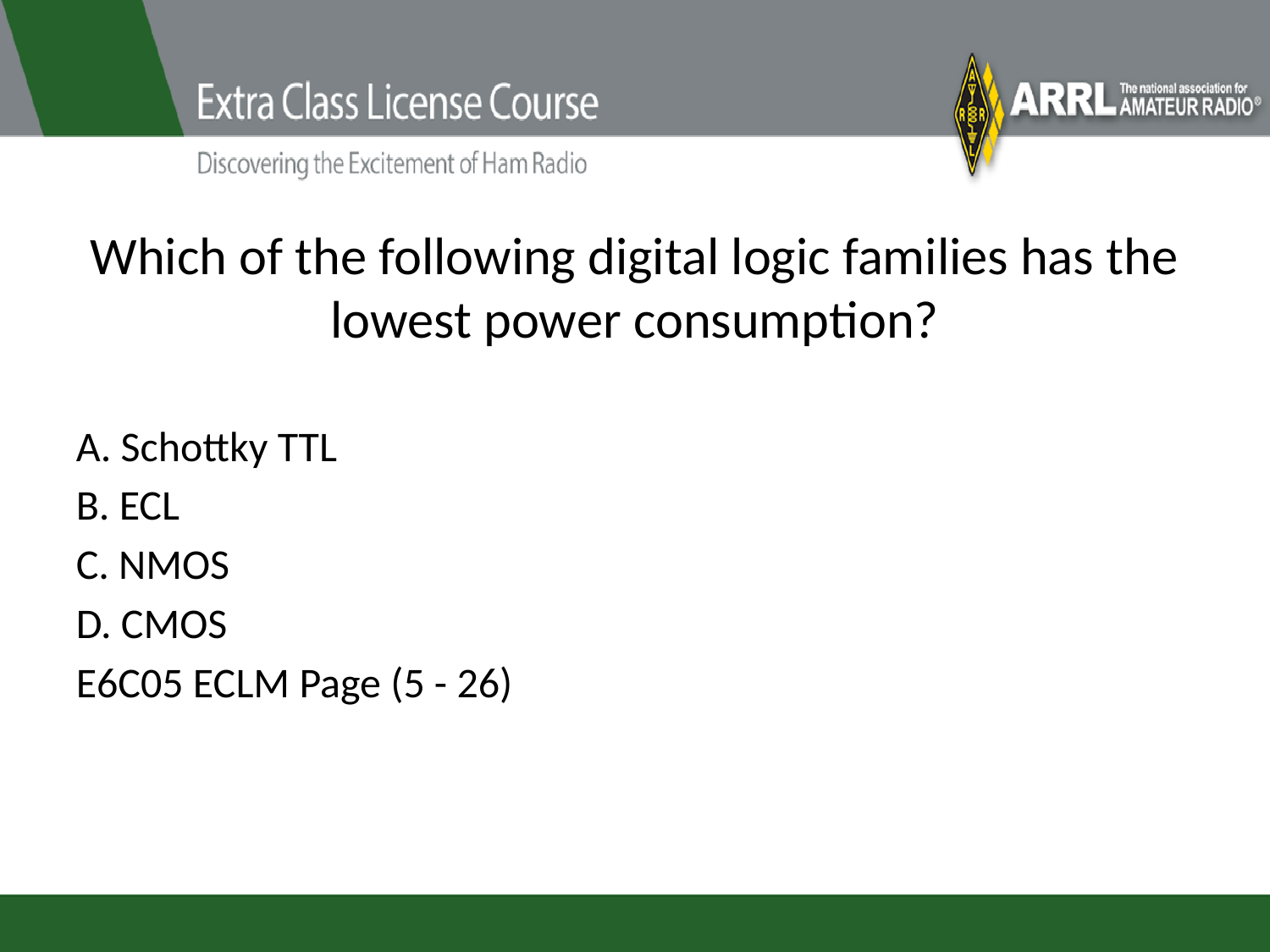

# Which of the following digital logic families has the lowest power consumption?
A. Schottky TTL
B. ECL
C. NMOS
D. CMOS
E6C05 ECLM Page (5 - 26)